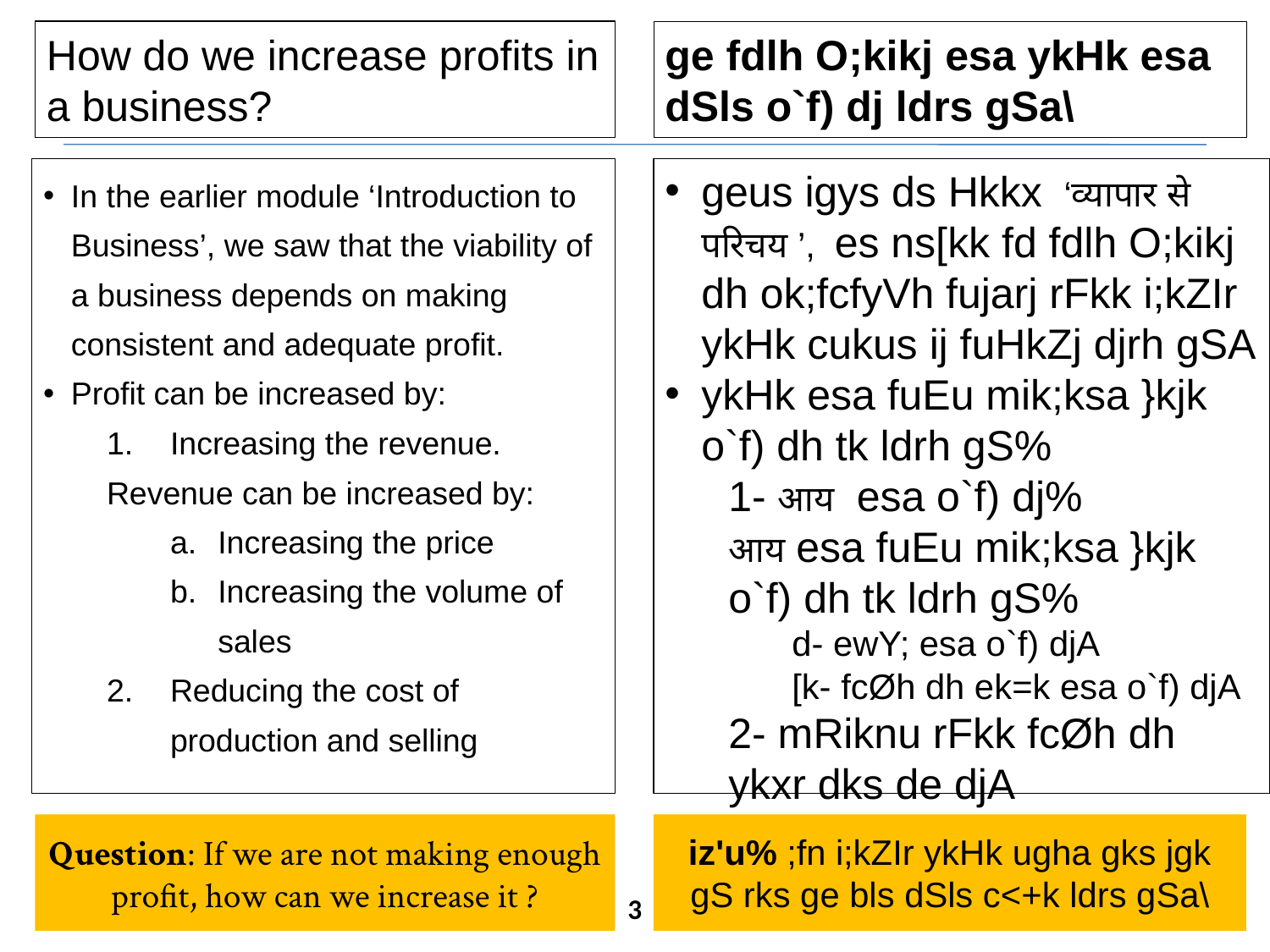

How do we increase profits in a business?
ge fdlh O;kikj esa ykHk esa dSls o`f) dj ldrs gSa\
In the earlier module ‘Introduction to Business’, we saw that the viability of a business depends on making consistent and adequate profit.
Profit can be increased by:
Increasing the revenue.
Revenue can be increased by:
Increasing the price
Increasing the volume of sales
Reducing the cost of production and selling
geus igys ds Hkkx  ‘व्यापार से परिचय ’,  es ns[kk fd fdlh O;kikj dh ok;fcfyVh fujarj rFkk i;kZIr ykHk cukus ij fuHkZj djrh gSA
ykHk esa fuEu mik;ksa }kjk o`f) dh tk ldrh gS%
1- आय  esa o`f) dj%
आय esa fuEu mik;ksa }kjk o`f) dh tk ldrh gS%
d- ewY; esa o`f) djA
[k- fcØh dh ek=k esa o`f) djA
2- mRiknu rFkk fcØh dh ykxr dks de djA

Question: If we are not making enough profit, how can we increase it ?
iz'u% ;fn i;kZIr ykHk ugha gks jgk gS rks ge bls dSls c<+k ldrs gSa\
3